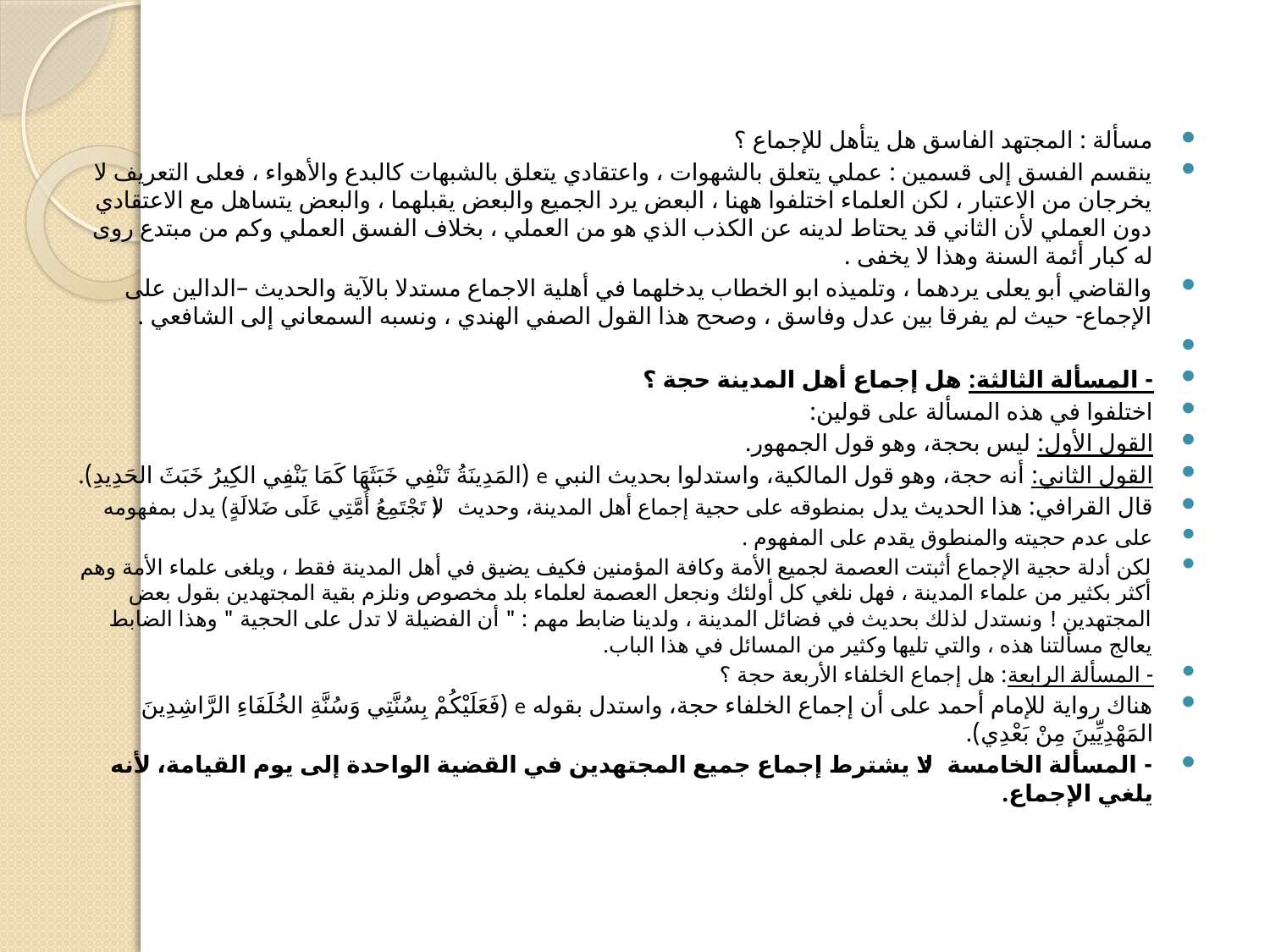

مسألة : المجتهد الفاسق هل يتأهل للإجماع ؟
ينقسم الفسق إلى قسمين : عملي يتعلق بالشهوات ، واعتقادي يتعلق بالشبهات كالبدع والأهواء ، فعلى التعريف لا يخرجان من الاعتبار ، لكن العلماء اختلفوا ههنا ، البعض يرد الجميع والبعض يقبلهما ، والبعض يتساهل مع الاعتقادي دون العملي لأن الثاني قد يحتاط لدينه عن الكذب الذي هو من العملي ، بخلاف الفسق العملي وكم من مبتدع روى له كبار أئمة السنة وهذا لا يخفى .
والقاضي أبو يعلى يردهما ، وتلميذه ابو الخطاب يدخلهما في أهلية الاجماع مستدلا بالآية والحديث –الدالين على الإجماع- حيث لم يفرقا بين عدل وفاسق ، وصحح هذا القول الصفي الهندي ، ونسبه السمعاني إلى الشافعي .

- المسألة الثالثة: هل إجماع أهل المدينة حجة ؟
اختلفوا في هذه المسألة على قولين:
القول الأول: ليس بحجة، وهو قول الجمهور.
القول الثاني: أنه حجة، وهو قول المالكية، واستدلوا بحديث النبي e (المَدِينَةُ تَنْفِي خَبَثَهَا كَمَا يَنْفِي الكِيرُ خَبَثَ الحَدِيدِ).
قال القرافي: هذا الحديث يدل بمنطوقه على حجية إجماع أهل المدينة، وحديث (لا تَجْتَمِعُ أُمَّتِي عَلَى ضَلالَةٍ) يدل بمفهومه
على عدم حجيته والمنطوق يقدم على المفهوم .
لكن أدلة حجية الإجماع أثبتت العصمة لجميع الأمة وكافة المؤمنين فكيف يضيق في أهل المدينة فقط ، ويلغى علماء الأمة وهم أكثر بكثير من علماء المدينة ، فهل نلغي كل أولئك ونجعل العصمة لعلماء بلد مخصوص ونلزم بقية المجتهدين بقول بعض المجتهدين ! ونستدل لذلك بحديث في فضائل المدينة ، ولدينا ضابط مهم : " أن الفضيلة لا تدل على الحجية " وهذا الضابط يعالج مسألتنا هذه ، والتي تليها وكثير من المسائل في هذا الباب.
- المسألة الرابعة: هل إجماع الخلفاء الأربعة حجة ؟
هناك رواية للإمام أحمد على أن إجماع الخلفاء حجة، واستدل بقوله e (فَعَلَيْكُمْ بِسُنَّتِي وَسُنَّةِ الخُلَفَاءِ الرَّاشِدِينَ المَهْدِيِّينَ مِنْ بَعْدِي).
- المسألة الخامسة: لا يشترط إجماع جميع المجتهدين في القضية الواحدة إلى يوم القيامة، لأنه يلغي الإجماع.